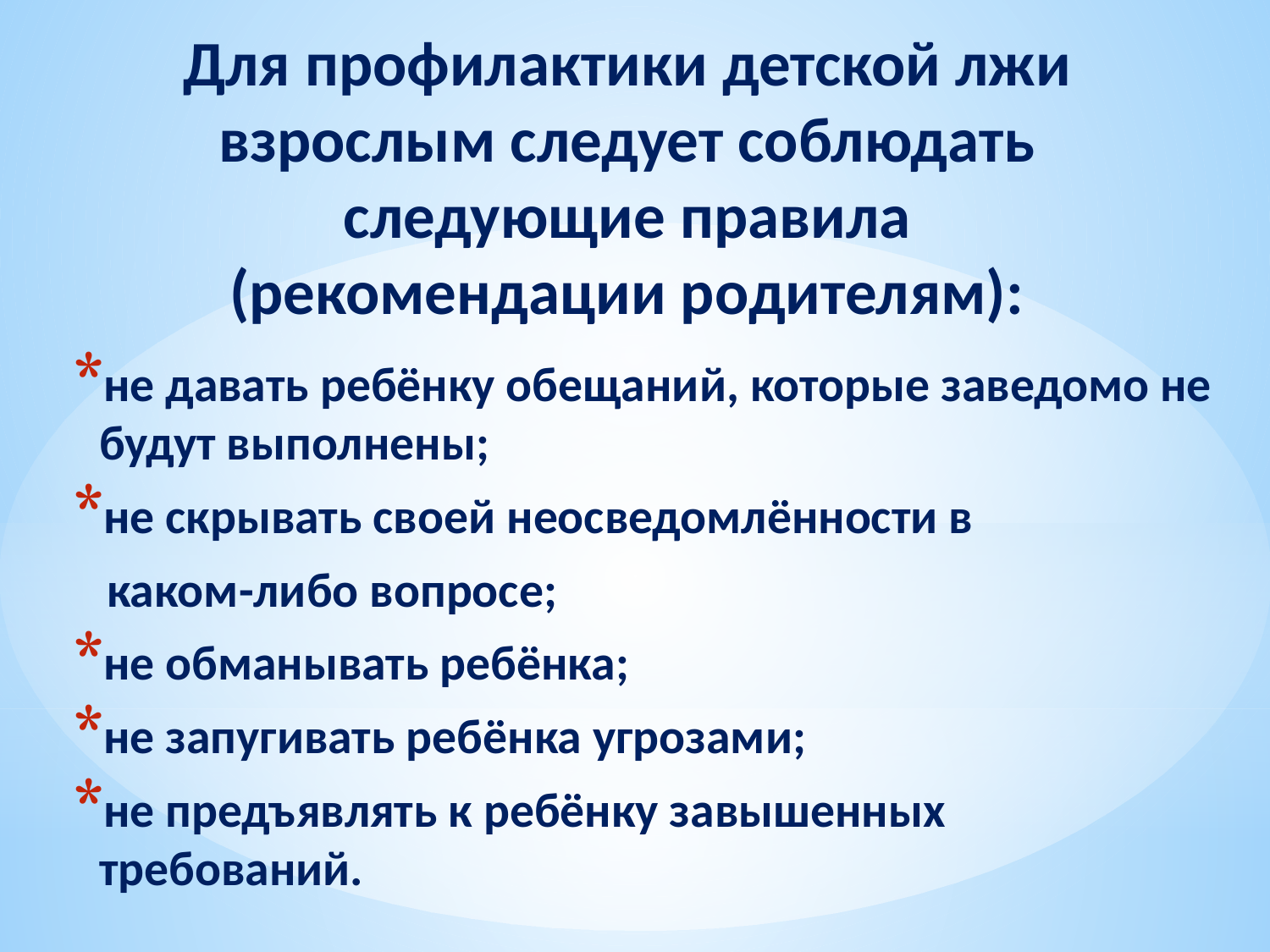

# Для профилактики детской лжи взрослым следует соблюдать следующие правила (рекомендации родителям):
не давать ребёнку обещаний, которые заведомо не будут выполнены;
не скрывать своей неосведомлённости в
   каком-либо вопросе;
не обманывать ребёнка;
не запугивать ребёнка угрозами;
не предъявлять к ребёнку завышенных требований.